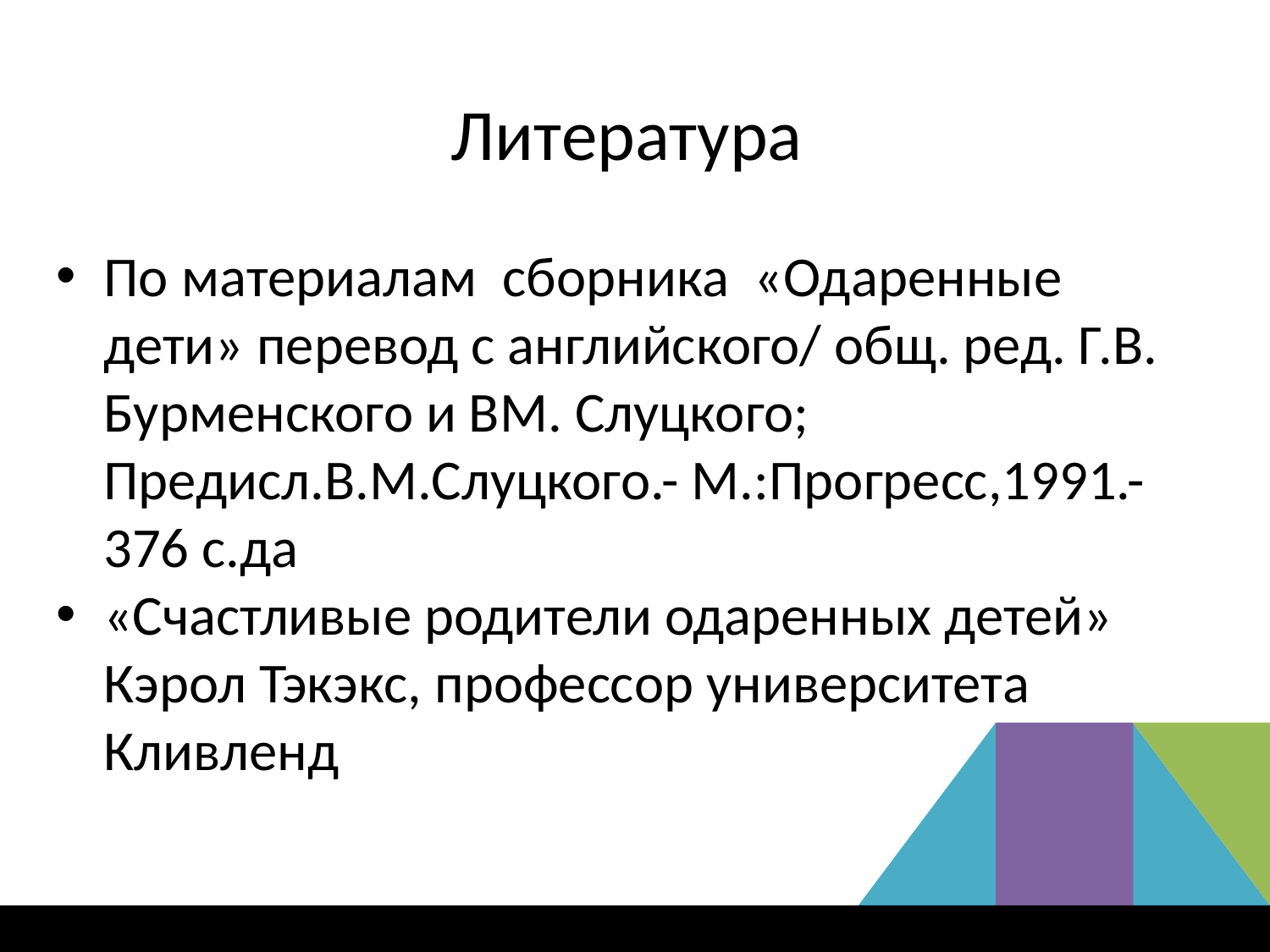

# Литература
По материалам  сборника  «Одаренные дети» перевод с английского/ общ. ред. Г.В. Бурменского и ВМ. Слуцкого; Предисл.В.М.Слуцкого.- М.:Прогресс,1991.- 376 с.да
«Счастливые родители одаренных детей» Кэрол Тэкэкс, профессор университета Кливленд